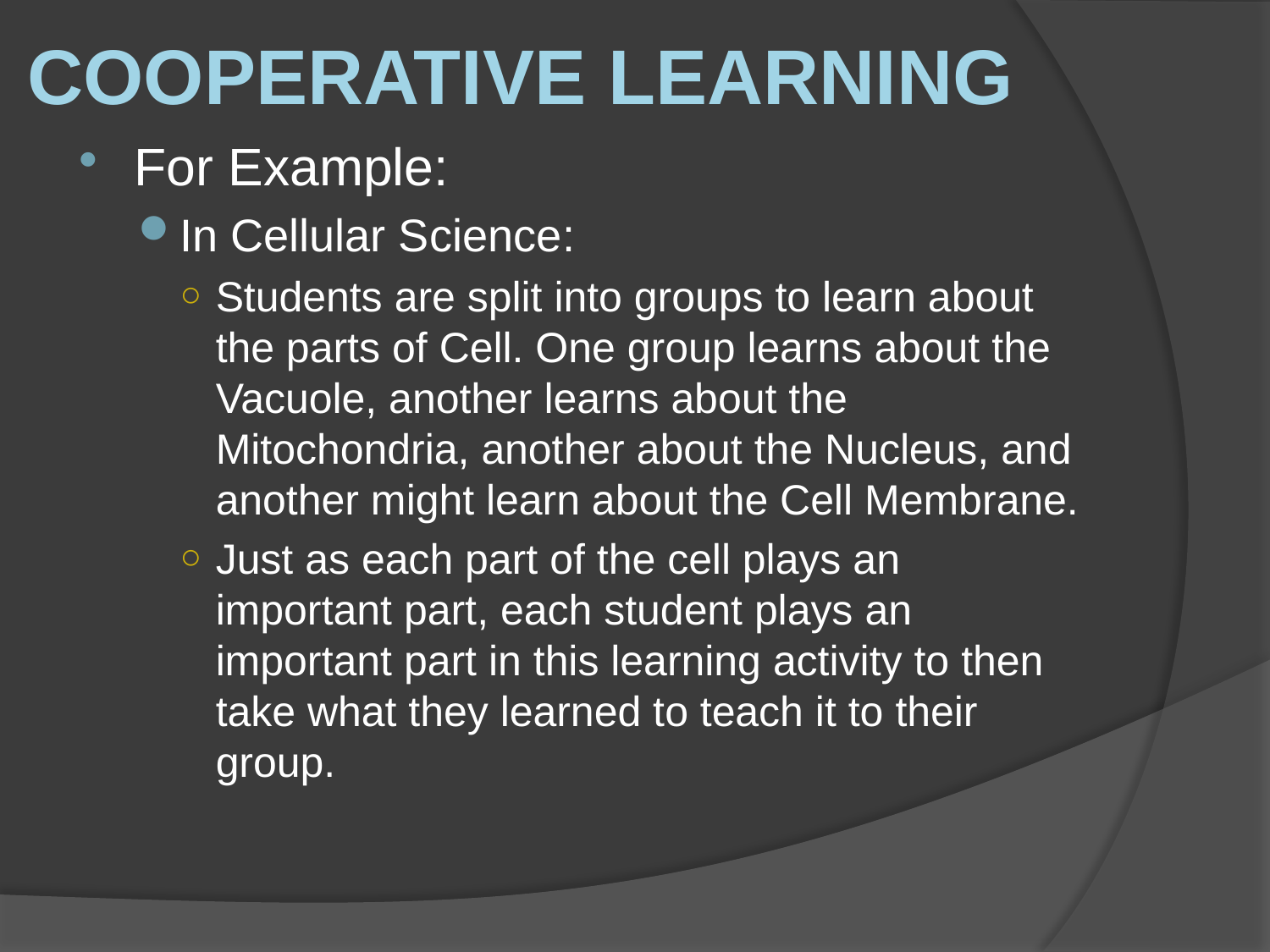

# Cooperative Learning
For Example:
In Cellular Science:
Students are split into groups to learn about the parts of Cell. One group learns about the Vacuole, another learns about the Mitochondria, another about the Nucleus, and another might learn about the Cell Membrane.
Just as each part of the cell plays an important part, each student plays an important part in this learning activity to then take what they learned to teach it to their group.